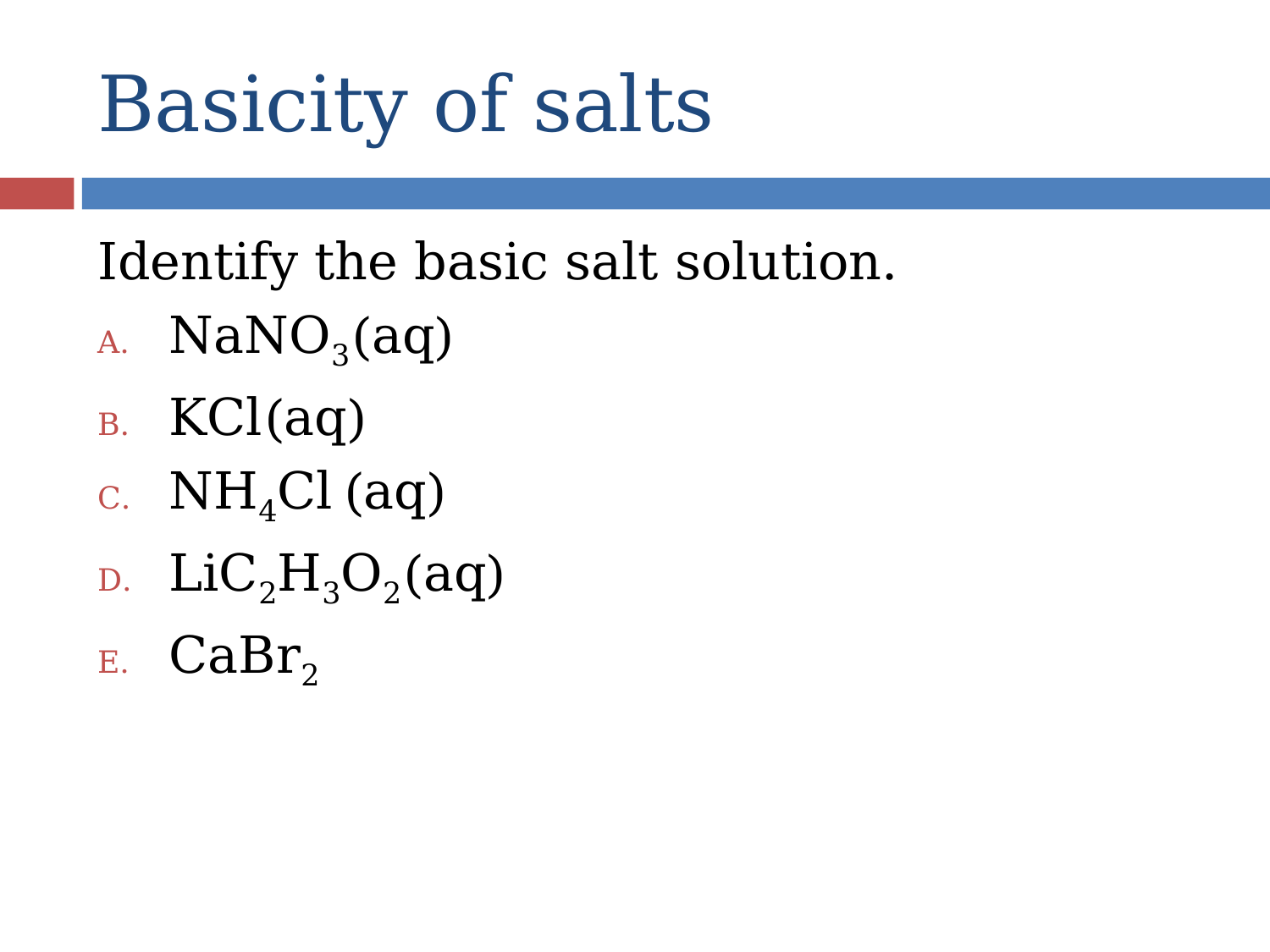

# Basicity of salts
Identify the basic salt solution.
NaNO3(aq)
KCl(aq)
NH4Cl (aq)
LiC2H3O2(aq)
CaBr2